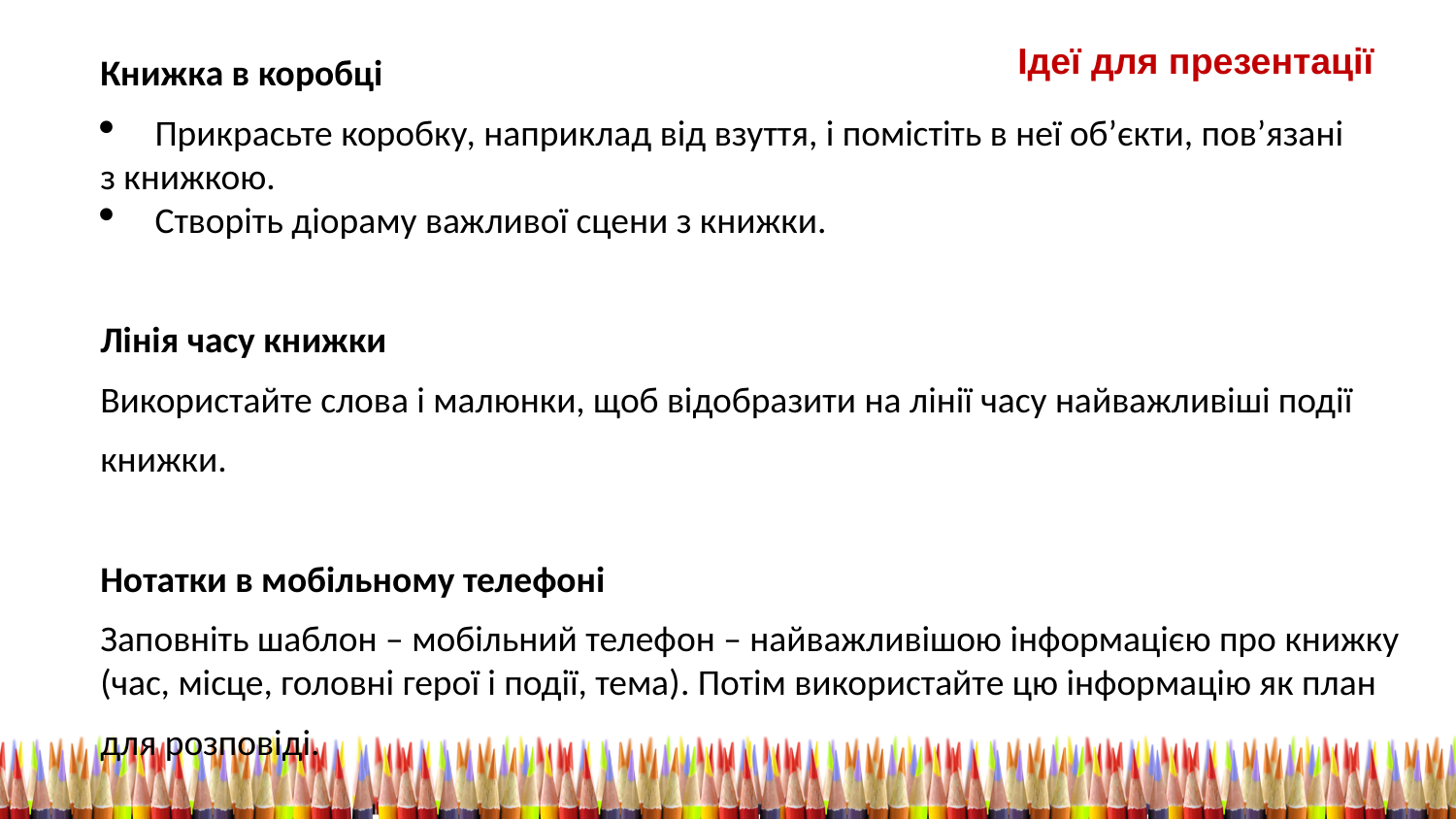

Ідеї для презентації

Книжка в коробці
Прикрасьте коробку, наприклад від взуття, і помістіть в неї об’єкти, пов’язані
з книжкою.
Створіть діораму важливої сцени з книжки.

Лінія часу книжки
Використайте слова і малюнки, щоб відобразити на лінії часу найважливіші події
книжки.

Нотатки в мобільному телефоні
Заповніть шаблон – мобільний телефон – найважливішою інформацією про книжку (час, місце, головні герої і події, тема). Потім використайте цю інформацію як план
для розповіді.